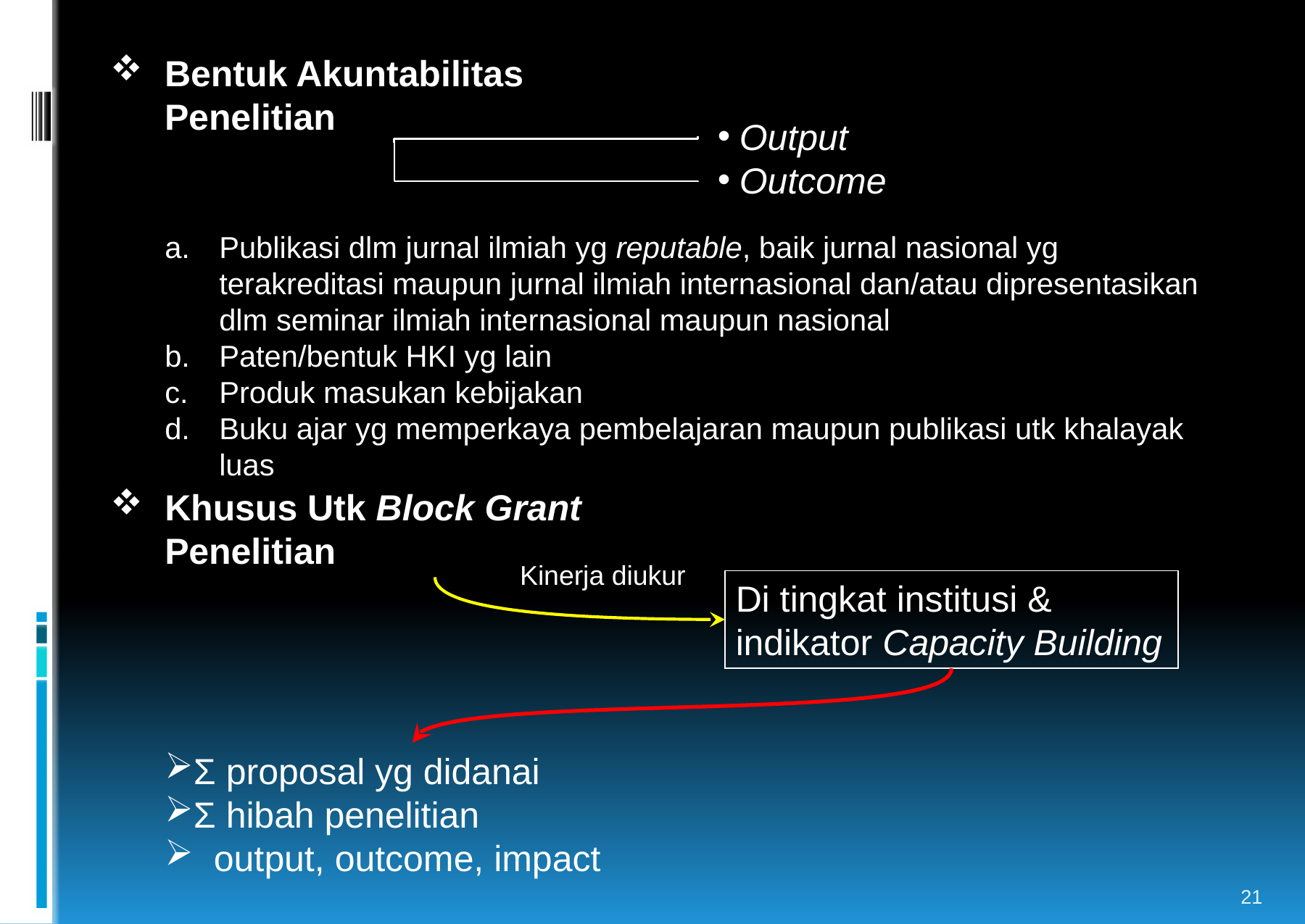

Bentuk Akuntabilitas Penelitian
Output
Outcome
Publikasi dlm jurnal ilmiah yg reputable, baik jurnal nasional yg terakreditasi maupun jurnal ilmiah internasional dan/atau dipresentasikan dlm seminar ilmiah internasional maupun nasional
Paten/bentuk HKI yg lain
Produk masukan kebijakan
Buku ajar yg memperkaya pembelajaran maupun publikasi utk khalayak luas
Khusus Utk Block Grant Penelitian
Kinerja diukur
Di tingkat institusi &
indikator Capacity Building
Σ proposal yg didanai
Σ hibah penelitian
  output, outcome, impact
21